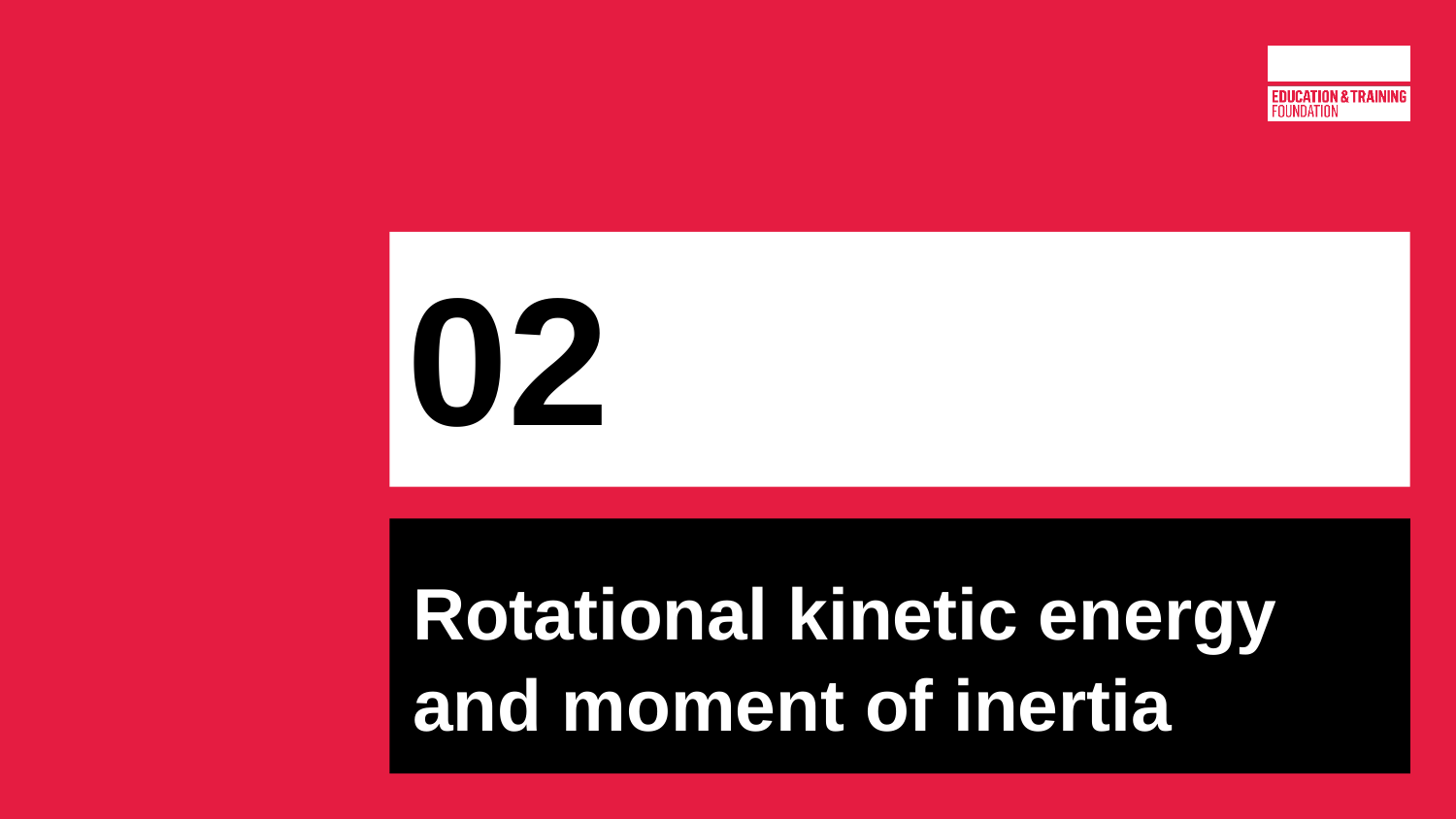

# 02
Rotational kinetic energy and moment of inertia